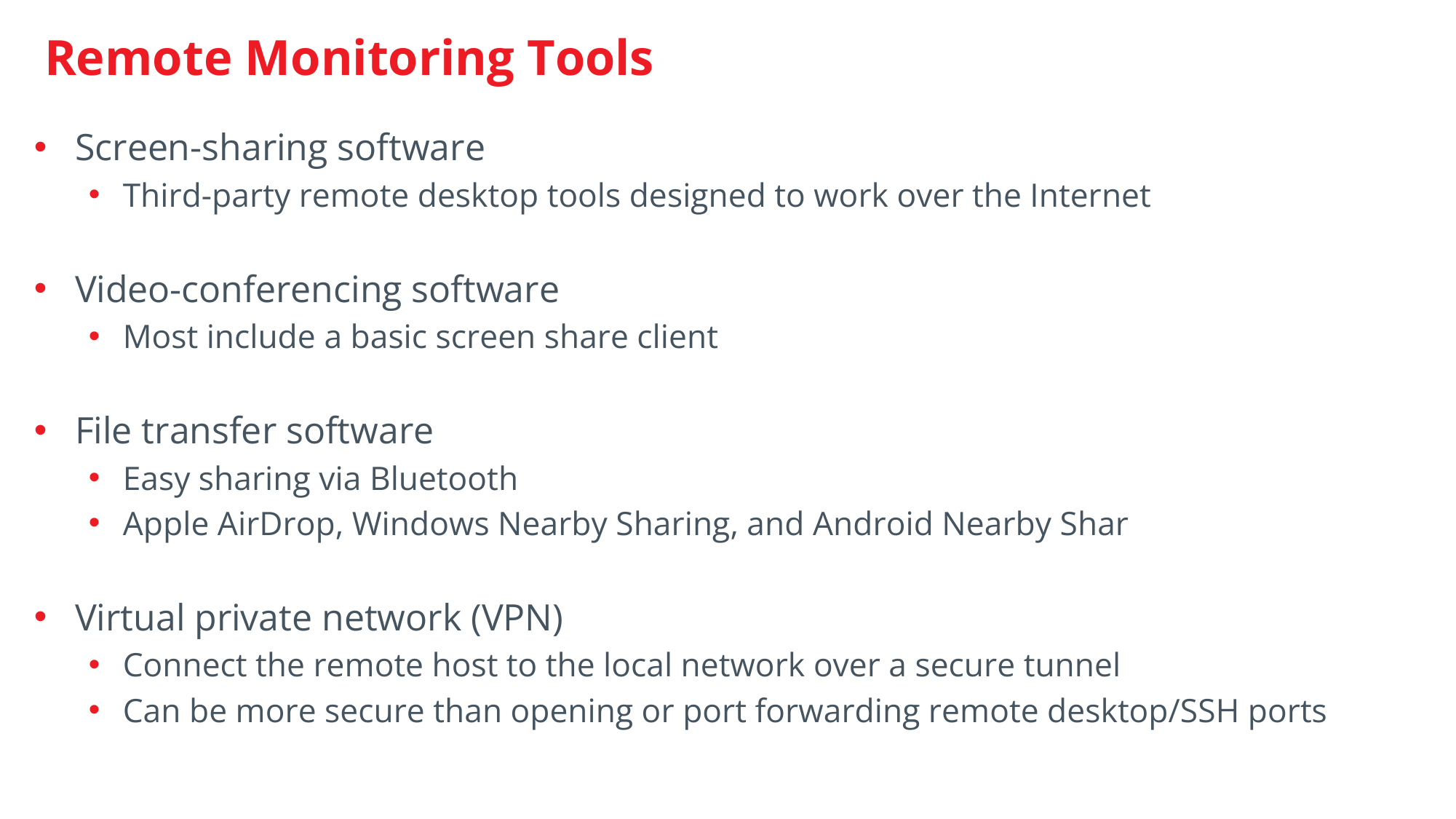

# Remote Monitoring Tools
Screen-sharing software
Third-party remote desktop tools designed to work over the Internet

Video-conferencing software
Most include a basic screen share client

File transfer software
Easy sharing via Bluetooth
Apple AirDrop, Windows Nearby Sharing, and Android Nearby Shar

Virtual private network (VPN)
Connect the remote host to the local network over a secure tunnel
Can be more secure than opening or port forwarding remote desktop/SSH ports